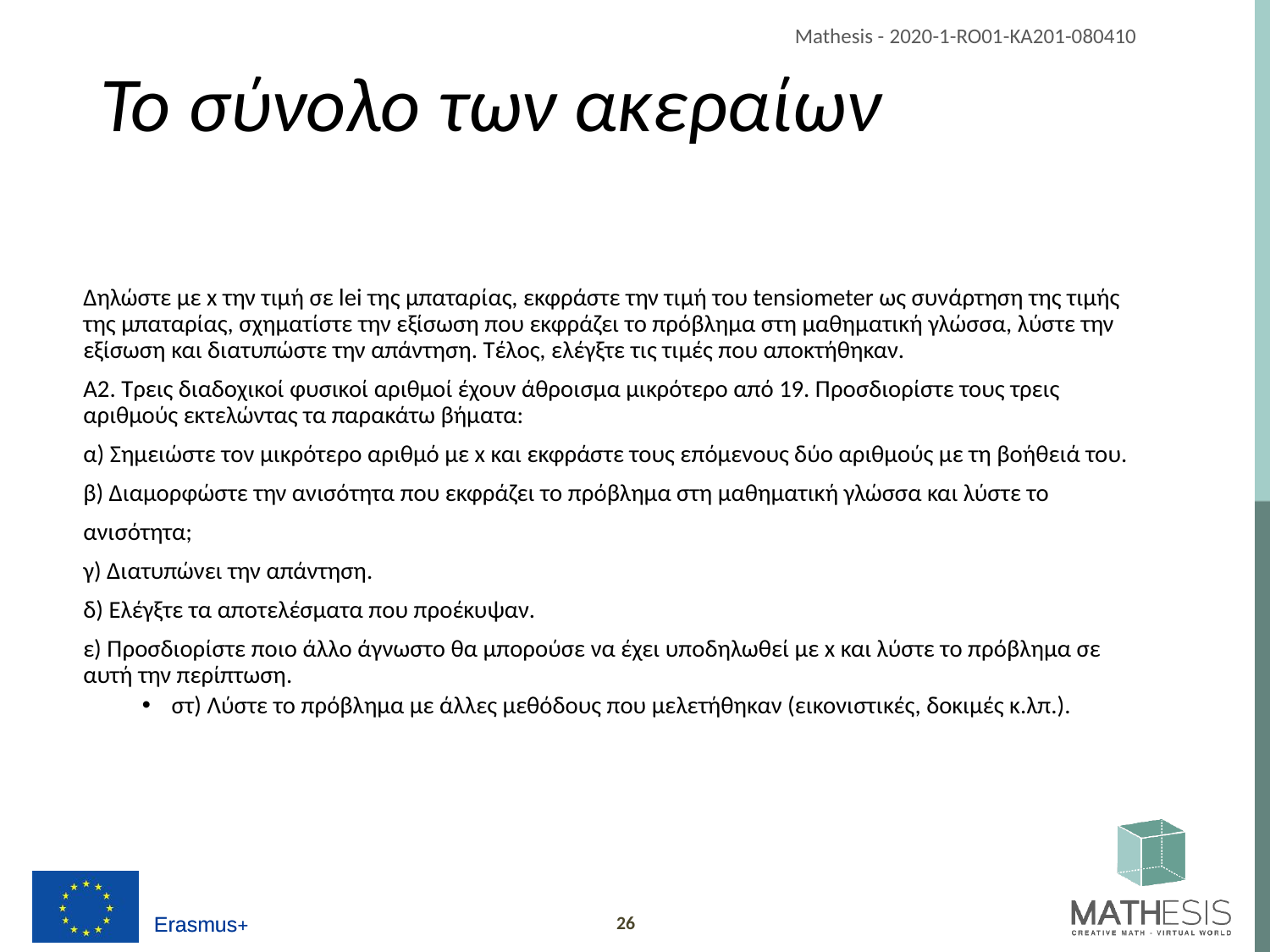

# Το σύνολο των ακεραίων

Δηλώστε με x την τιμή σε lei της μπαταρίας, εκφράστε την τιμή του tensiometer ως συνάρτηση της τιμής της μπαταρίας, σχηματίστε την εξίσωση που εκφράζει το πρόβλημα στη μαθηματική γλώσσα, λύστε την εξίσωση και διατυπώστε την απάντηση. Τέλος, ελέγξτε τις τιμές που αποκτήθηκαν.
Α2. Τρεις διαδοχικοί φυσικοί αριθμοί έχουν άθροισμα μικρότερο από 19. Προσδιορίστε τους τρεις αριθμούς εκτελώντας τα παρακάτω βήματα:
α) Σημειώστε τον μικρότερο αριθμό με x και εκφράστε τους επόμενους δύο αριθμούς με τη βοήθειά του.
β) Διαμορφώστε την ανισότητα που εκφράζει το πρόβλημα στη μαθηματική γλώσσα και λύστε το
ανισότητα;
γ) Διατυπώνει την απάντηση.
δ) Ελέγξτε τα αποτελέσματα που προέκυψαν.
ε) Προσδιορίστε ποιο άλλο άγνωστο θα μπορούσε να έχει υποδηλωθεί με x και λύστε το πρόβλημα σε αυτή την περίπτωση.
στ) Λύστε το πρόβλημα με άλλες μεθόδους που μελετήθηκαν (εικονιστικές, δοκιμές κ.λπ.).